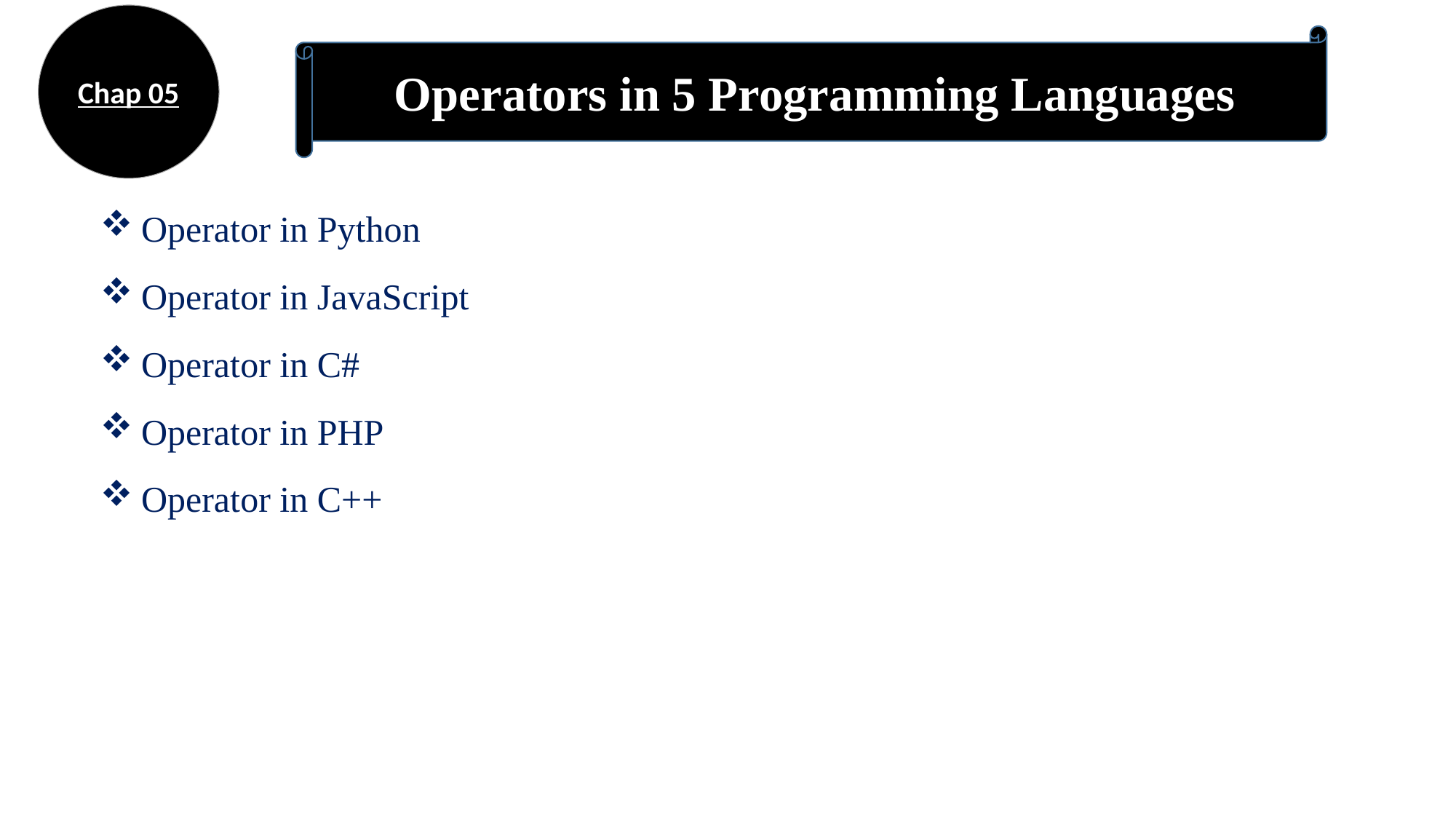

Chap 05
Operators in 5 Programming Languages
Operator in Python
Operator in JavaScript
Operator in C#
Operator in PHP
Operator in C++